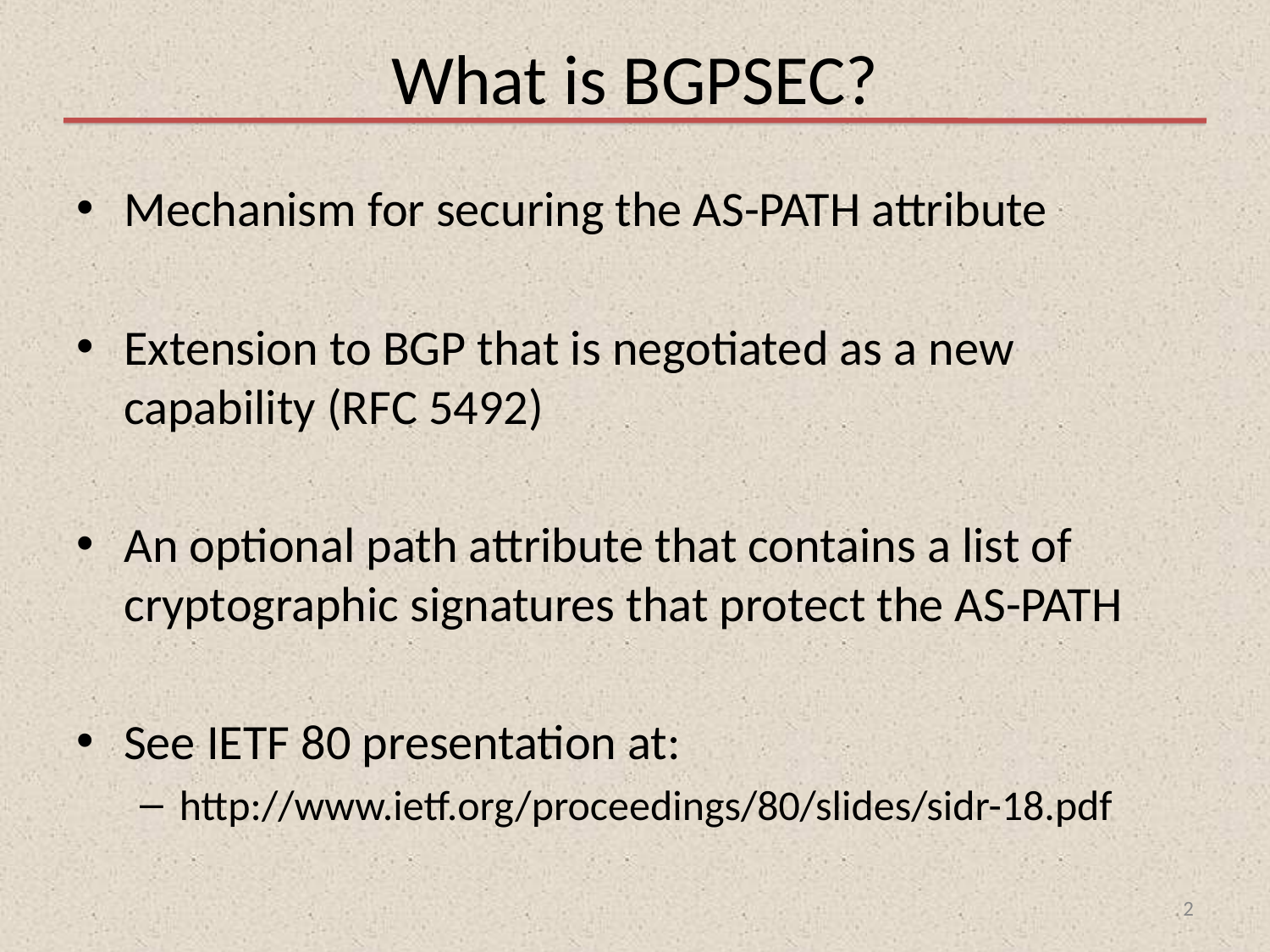

# What is BGPSEC?
Mechanism for securing the AS-PATH attribute

Extension to BGP that is negotiated as a new capability (RFC 5492)

An optional path attribute that contains a list of cryptographic signatures that protect the AS-PATH

See IETF 80 presentation at:
http://www.ietf.org/proceedings/80/slides/sidr-18.pdf
2